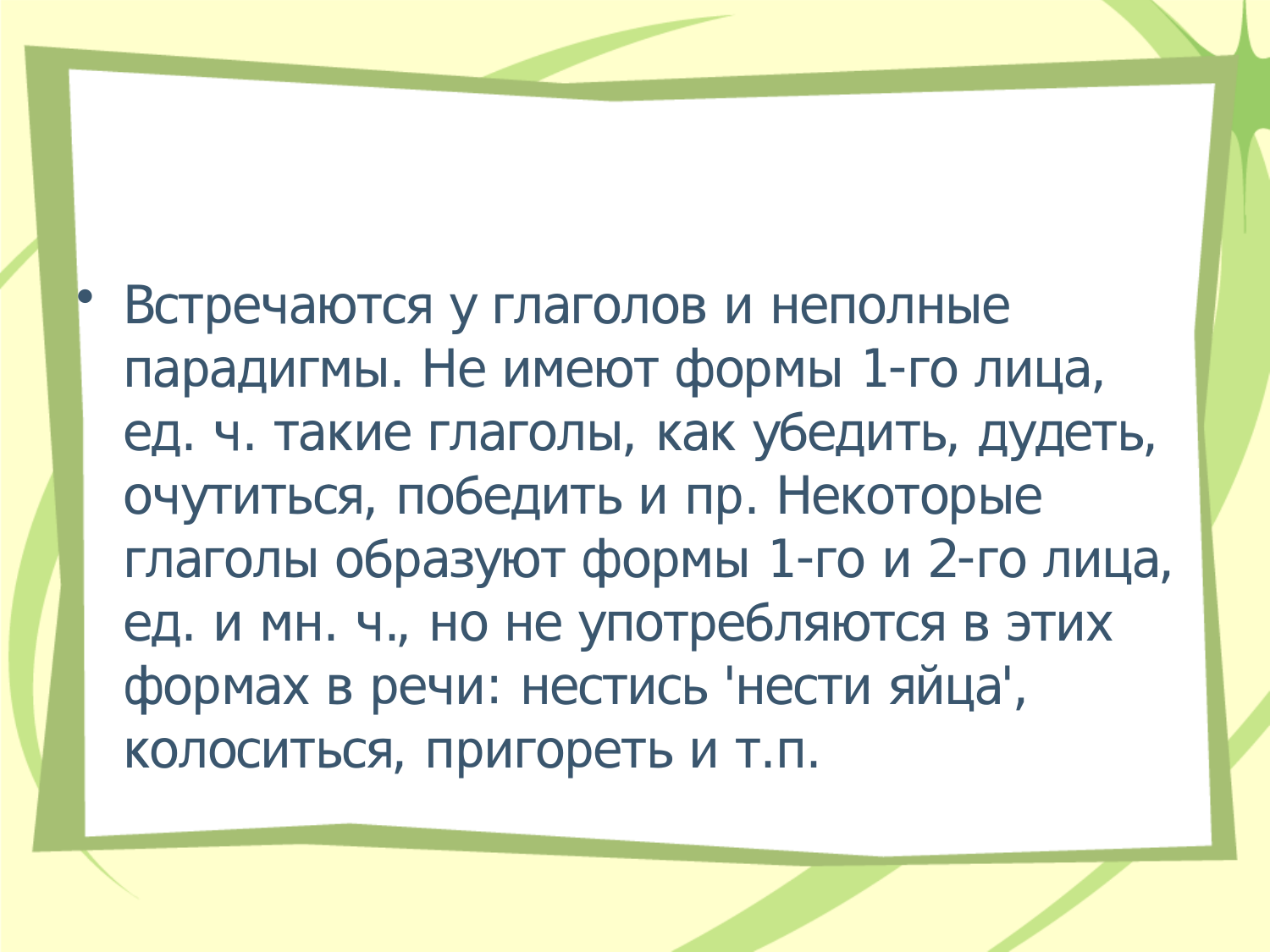

#
Встречаются у глаголов и неполные парадигмы. Не имеют формы 1-го лица, ед. ч. такие глаголы, как убедить, дудеть, очутиться, победить и пр. Некоторые глаголы образуют формы 1-го и 2-го лица, ед. и мн. ч., но не употребляются в этих формах в речи: нестись 'нести яйца', колоситься, пригореть и т.п.